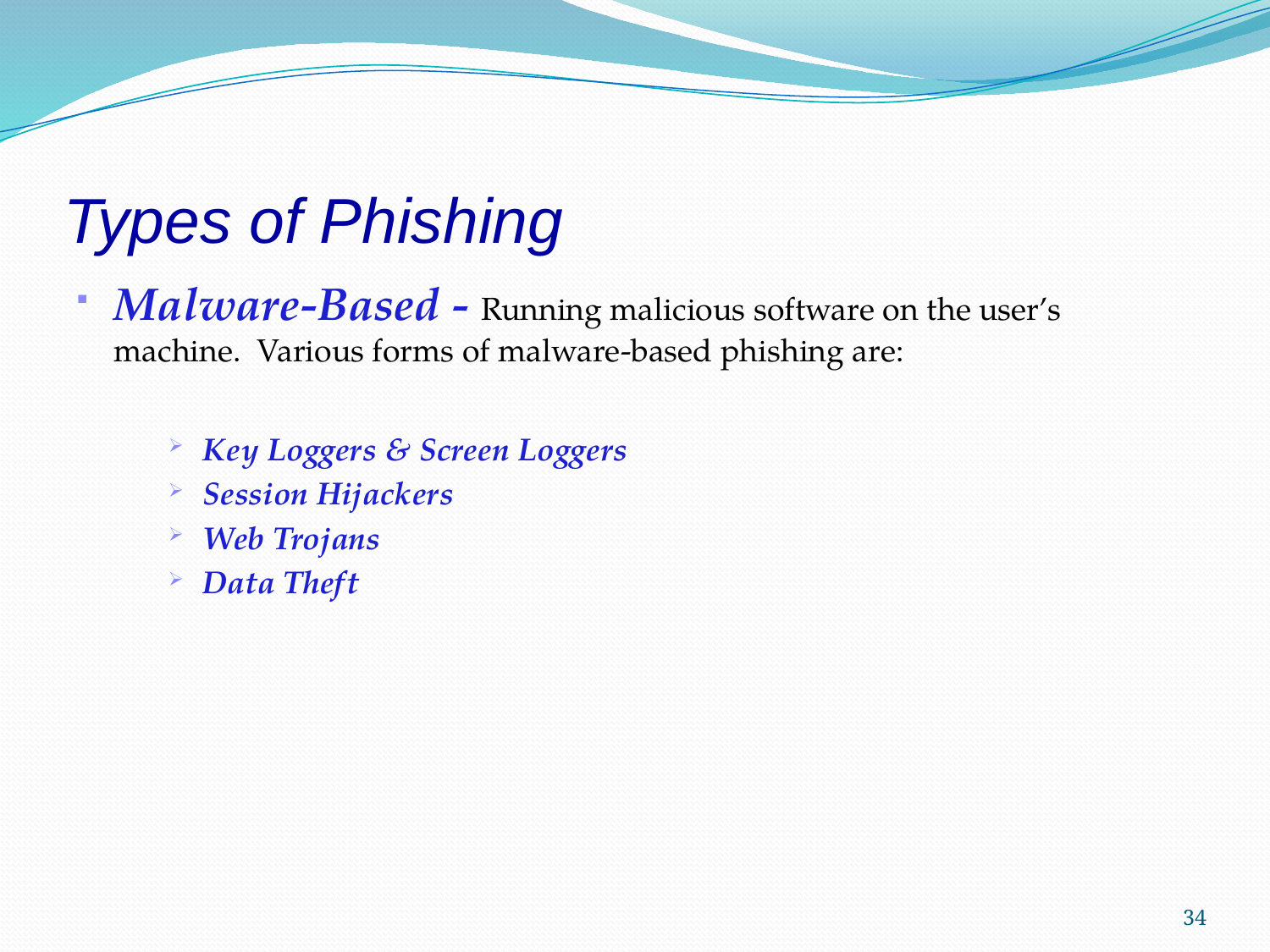

# Types of Phishing
Malware-Based - Running malicious software on the user’s machine.  Various forms of malware-based phishing are:

Key Loggers & Screen Loggers
Session Hijackers
Web Trojans
Data Theft

34